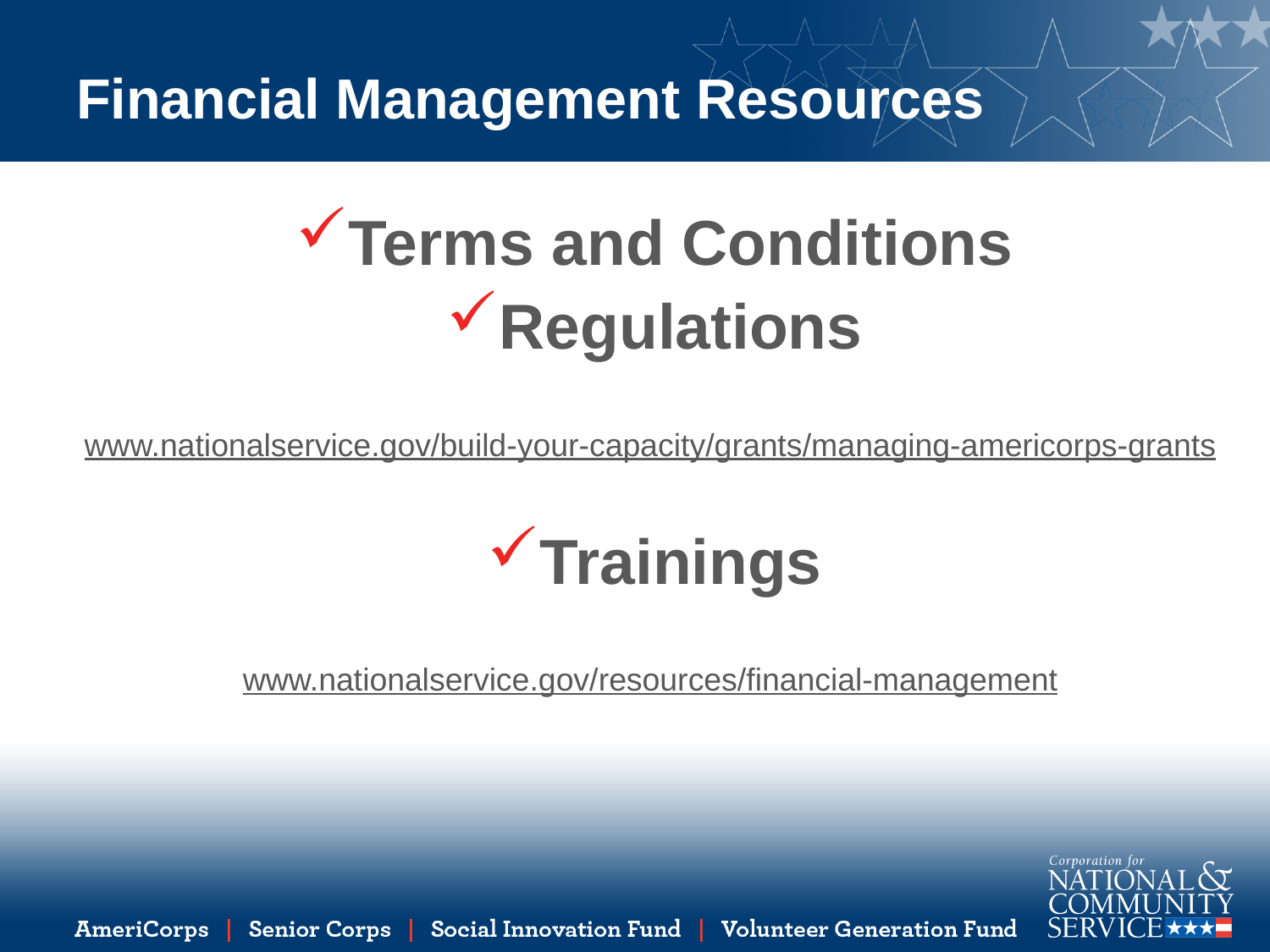

# Financial Management Resources

Terms and Conditions
Regulations

www.nationalservice.gov/build-your-capacity/grants/managing-americorps-grants

Trainings

www.nationalservice.gov/resources/financial-management